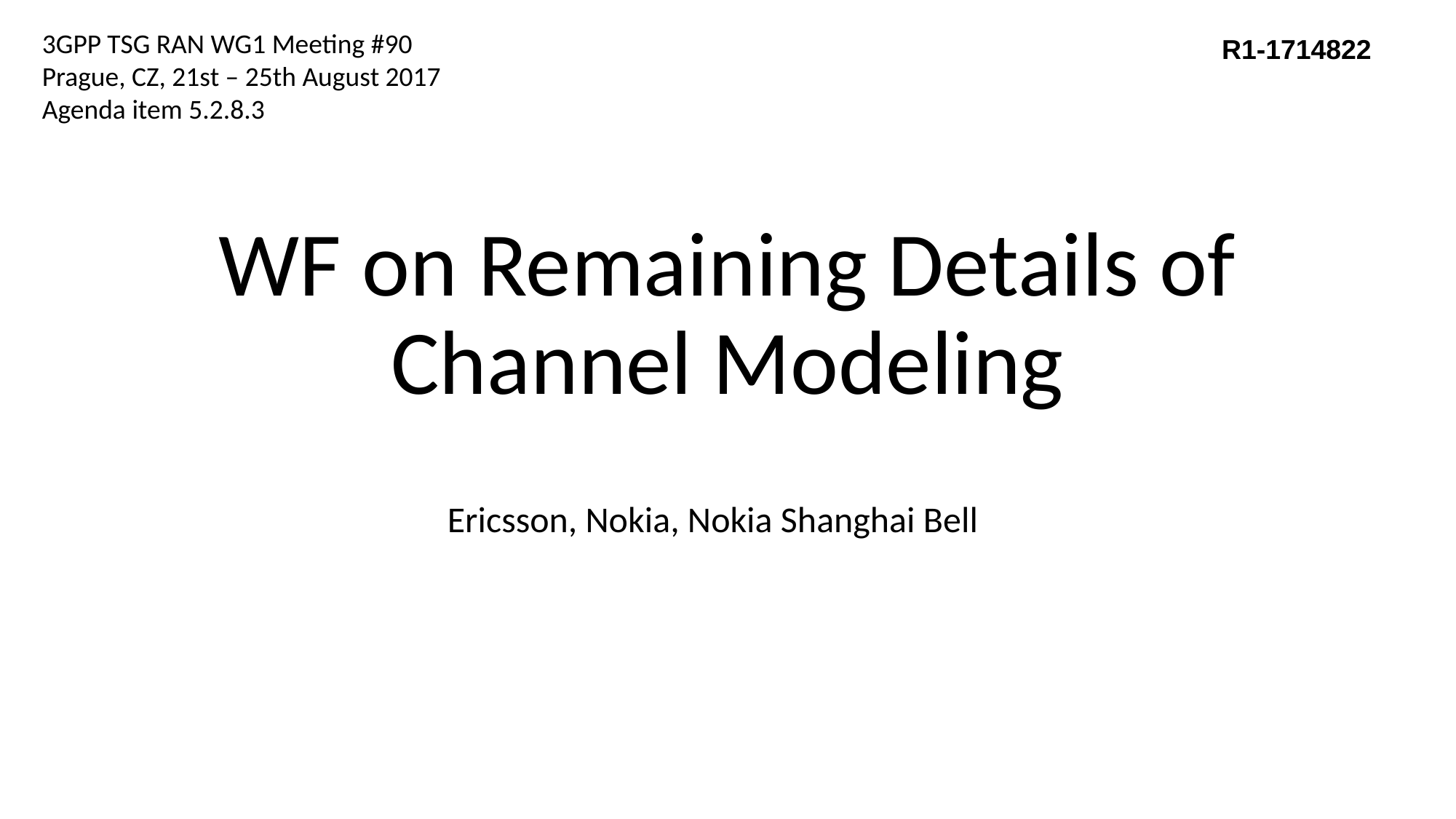

3GPP TSG RAN WG1 Meeting #90
Prague, CZ, 21st – 25th August 2017
Agenda item 5.2.8.3
R1-1714822
# WF on Remaining Details of Channel Modeling
Ericsson, Nokia, Nokia Shanghai Bell